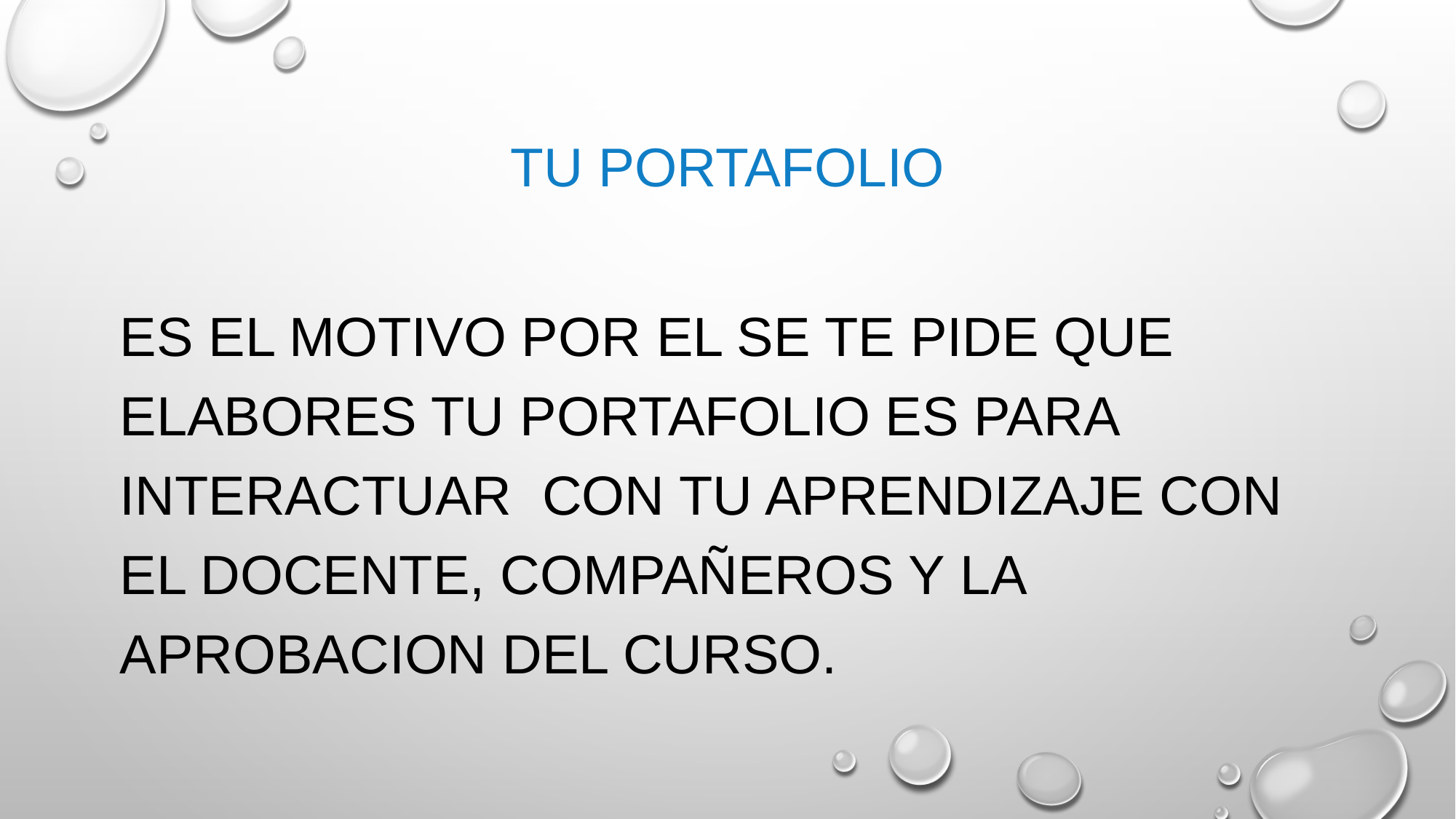

# TU PORTAFOLIO
ES EL MOTIVO POR EL SE TE PIDE QUE ELABORES TU PORTAFOLIO ES PARA INTERACTUAR  CON TU APRENDIZAJE CON EL DOCENTE, COMPAÑEROS Y LA APROBACION DEL CURSO.